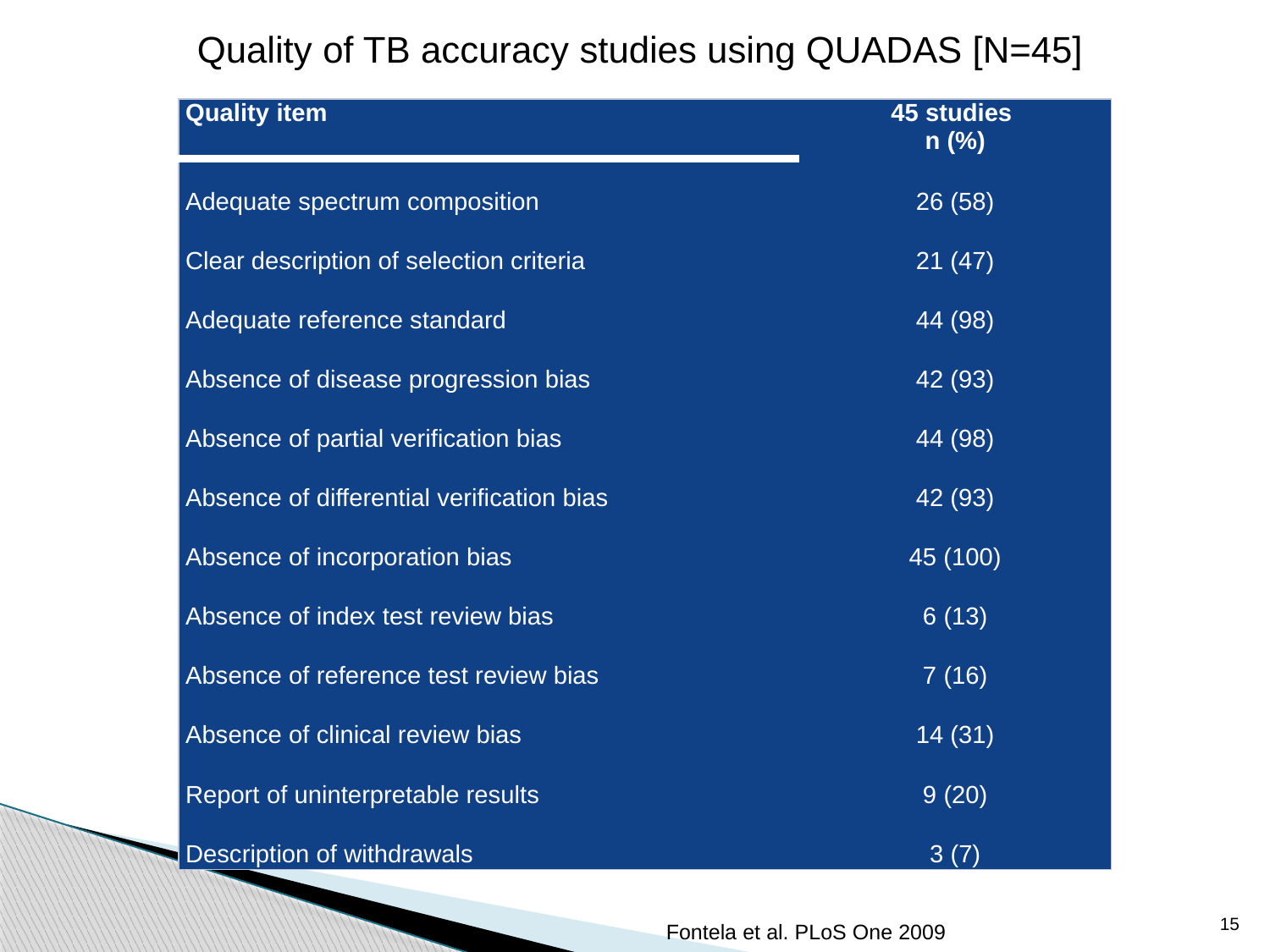

Quality of TB accuracy studies using QUADAS [N=45]
| Quality item | 45 studies n (%) |
| --- | --- |
|  |  |
| Adequate spectrum composition | 26 (58) |
|  |  |
| Clear description of selection criteria | 21 (47) |
|  |  |
| Adequate reference standard | 44 (98) |
|  |  |
| Absence of disease progression bias | 42 (93) |
|  |  |
| Absence of partial verification bias | 44 (98) |
|  |  |
| Absence of differential verification bias | 42 (93) |
|  |  |
| Absence of incorporation bias | 45 (100) |
|  |  |
| Absence of index test review bias | 6 (13) |
|  |  |
| Absence of reference test review bias | 7 (16) |
|  |  |
| Absence of clinical review bias | 14 (31) |
|  |  |
| Report of uninterpretable results | 9 (20) |
|  |  |
| Description of withdrawals | 3 (7) |
15
Fontela et al. PLoS One 2009